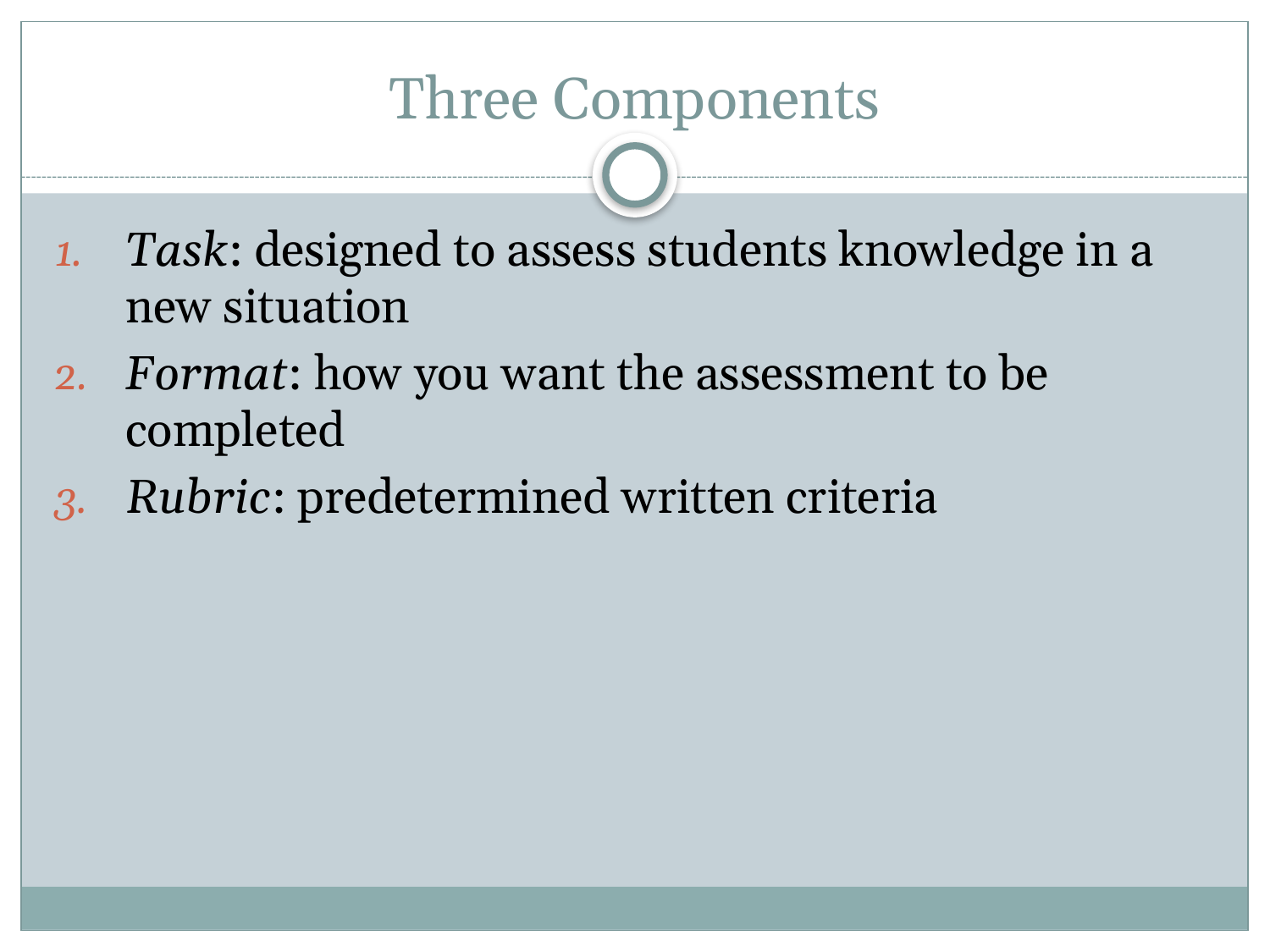

# Three Components
Task: designed to assess students knowledge in a new situation
Format: how you want the assessment to be completed
Rubric: predetermined written criteria